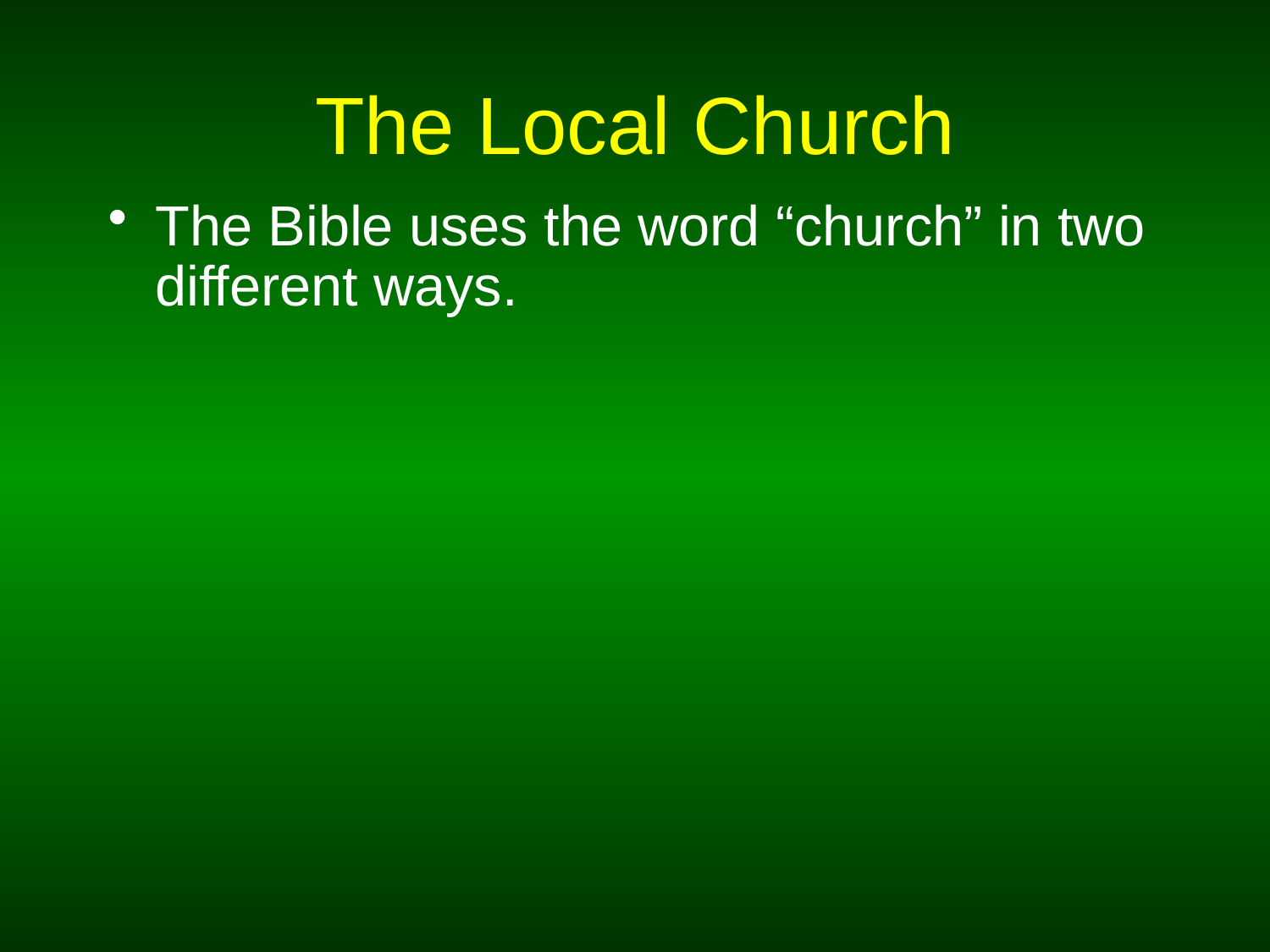

# The Local Church
The Bible uses the word “church” in two different ways.